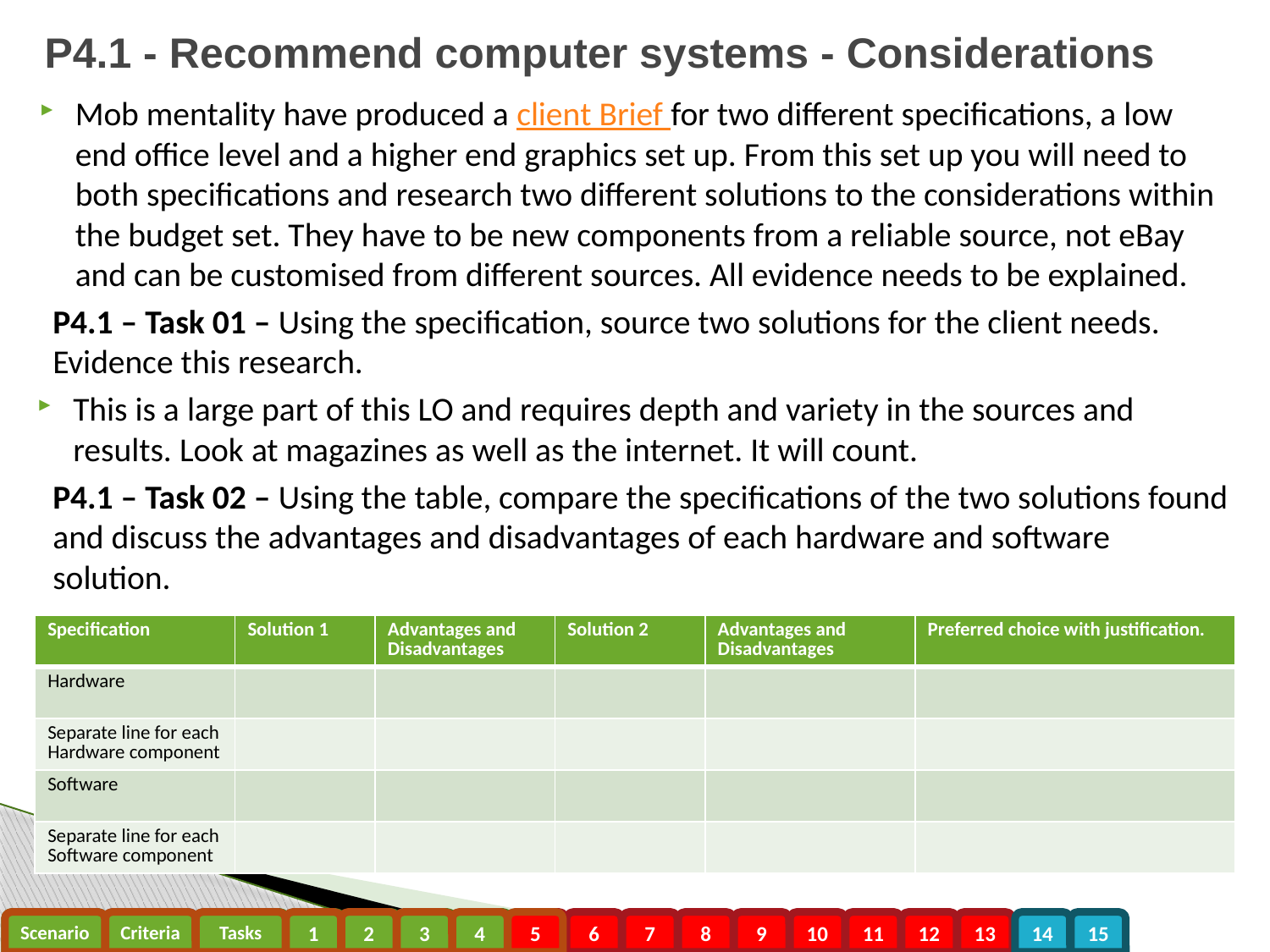

# P4.1 - Recommend computer systems - Considerations
Mob mentality have produced a client Brief for two different specifications, a low end office level and a higher end graphics set up. From this set up you will need to both specifications and research two different solutions to the considerations within the budget set. They have to be new components from a reliable source, not eBay and can be customised from different sources. All evidence needs to be explained.
P4.1 – Task 01 – Using the specification, source two solutions for the client needs. Evidence this research.
This is a large part of this LO and requires depth and variety in the sources and results. Look at magazines as well as the internet. It will count.
P4.1 – Task 02 – Using the table, compare the specifications of the two solutions found and discuss the advantages and disadvantages of each hardware and software solution.
| Specification | Solution 1 | Advantages and Disadvantages | Solution 2 | Advantages and Disadvantages | Preferred choice with justification. |
| --- | --- | --- | --- | --- | --- |
| Hardware |  |  |  |  |  |
| Separate line for each Hardware component |  |  |  |  |  |
| Software |  |  |  |  |  |
| Separate line for each Software component |  |  |  |  |  |